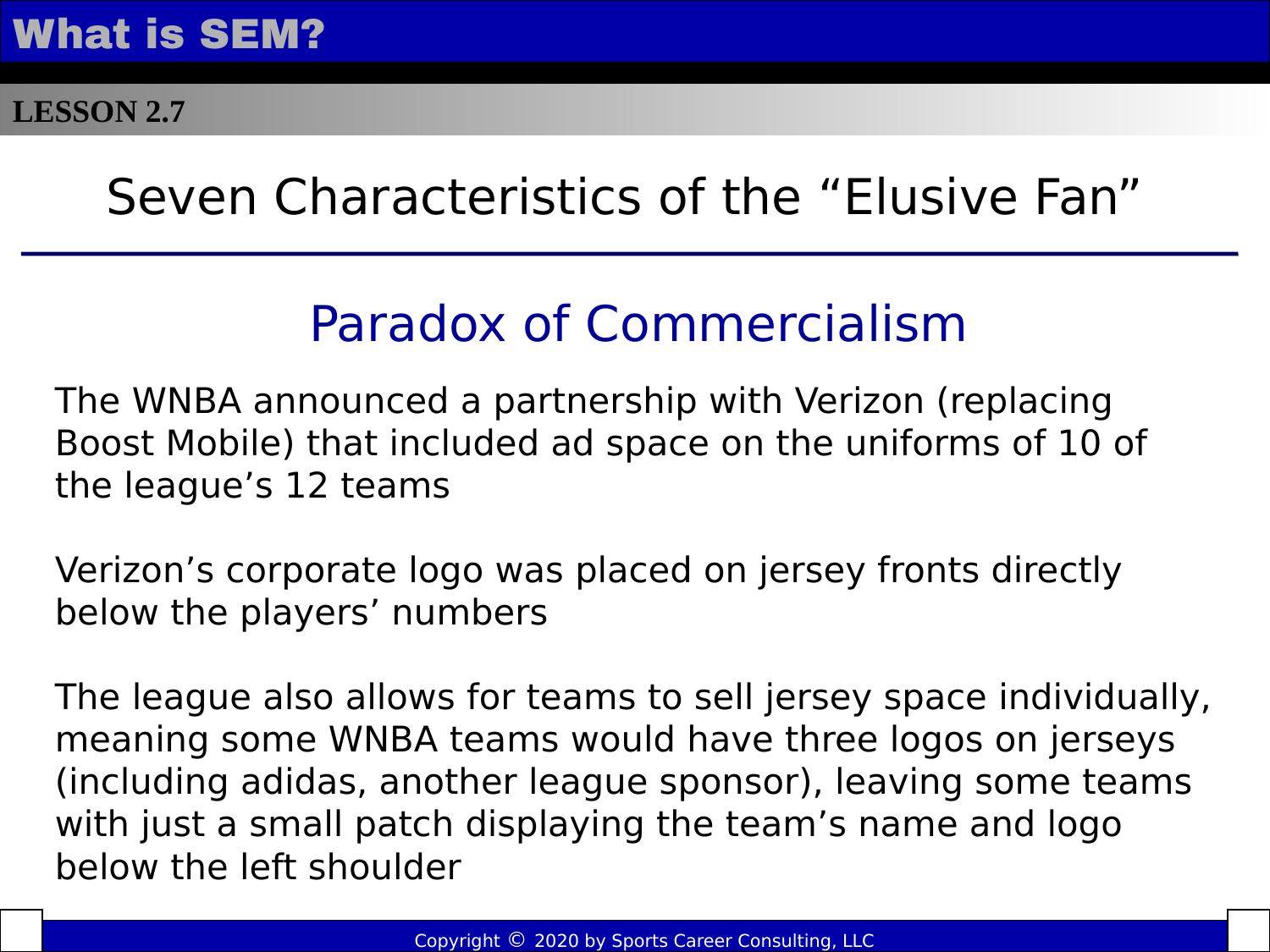

What is SEM?
LESSON 2.7
Seven Characteristics of the “Elusive Fan”

Paradox of Commercialism
The WNBA announced a partnership with Verizon (replacing Boost Mobile) that included ad space on the uniforms of 10 of the league’s 12 teams

Verizon’s corporate logo was placed on jersey fronts directly below the players’ numbers

The league also allows for teams to sell jersey space individually, meaning some WNBA teams would have three logos on jerseys (including adidas, another league sponsor), leaving some teams with just a small patch displaying the team’s name and logo below the left shoulder

Copyright © 2020 by Sports Career Consulting, LLC